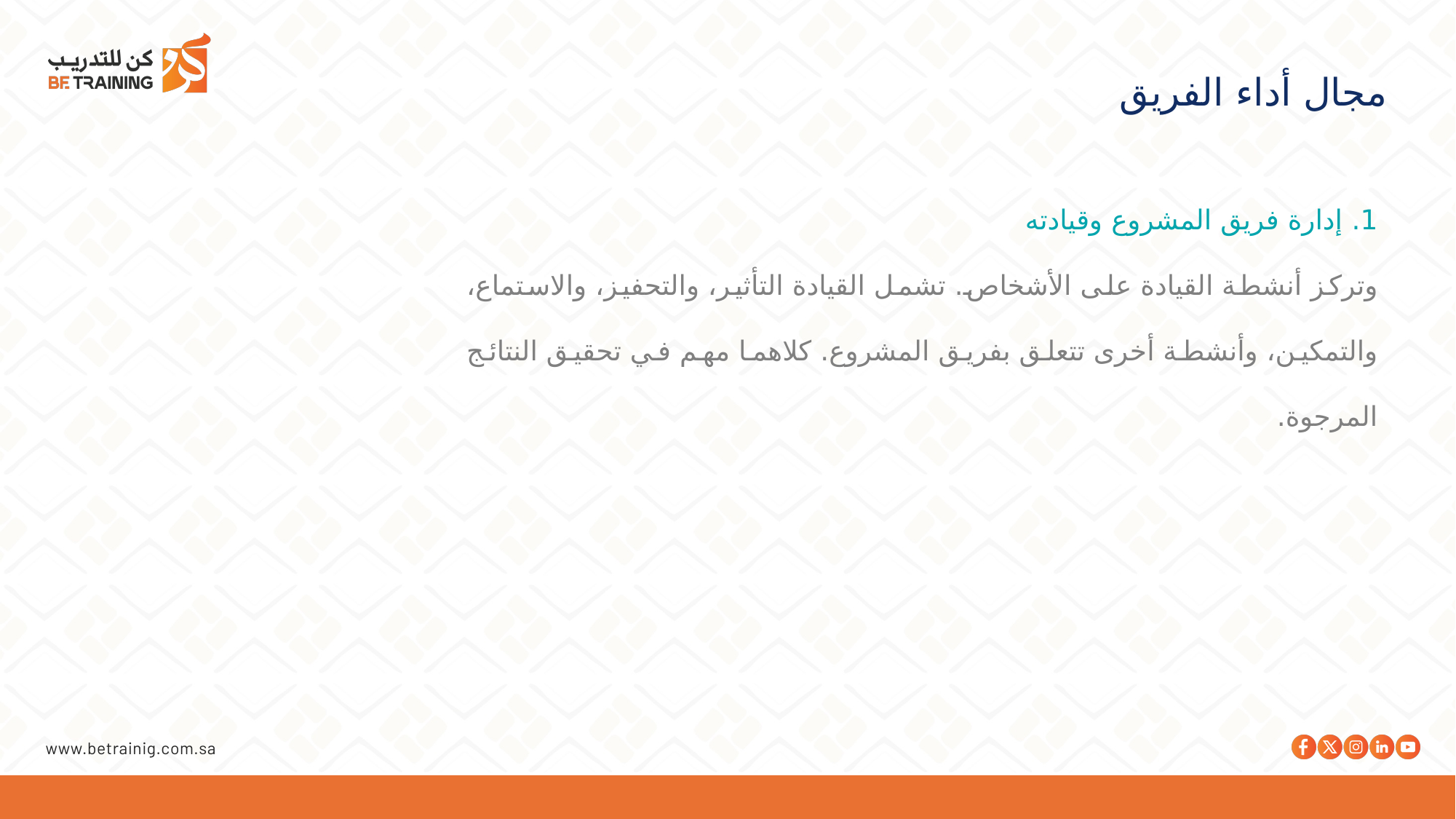

مجال أداء الفريق
1. إدارة فريق المشروع وقيادته
وتركز أنشطة القيادة على الأشخاص. تشمل القيادة التأثير، والتحفيز، والاستماع، والتمكين، وأنشطة أخرى تتعلق بفريق المشروع. كلاهما مهم في تحقيق النتائج المرجوة.